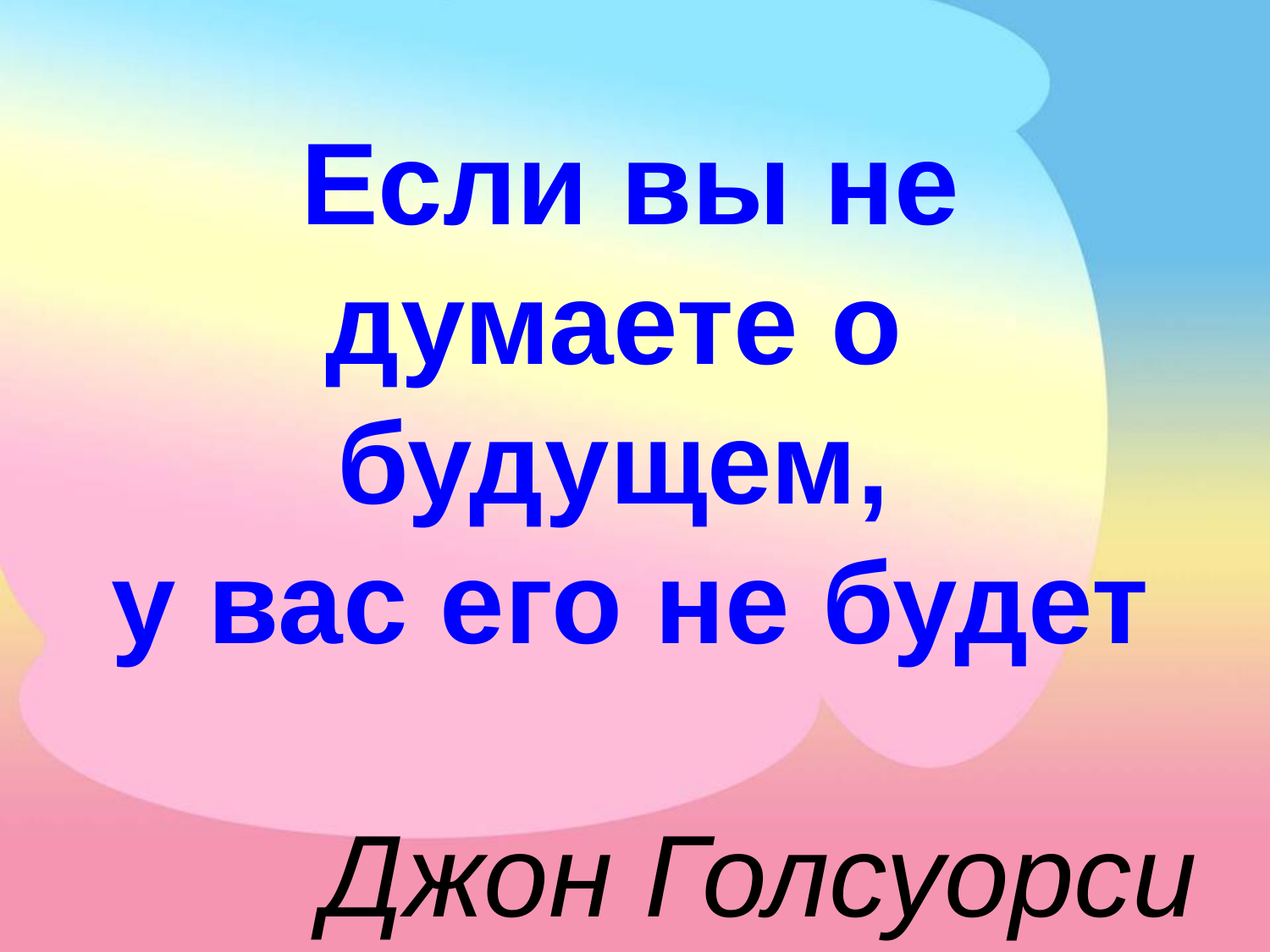

Если вы не думаете о
будущем,
у вас его не будет

Джон Голсуорси